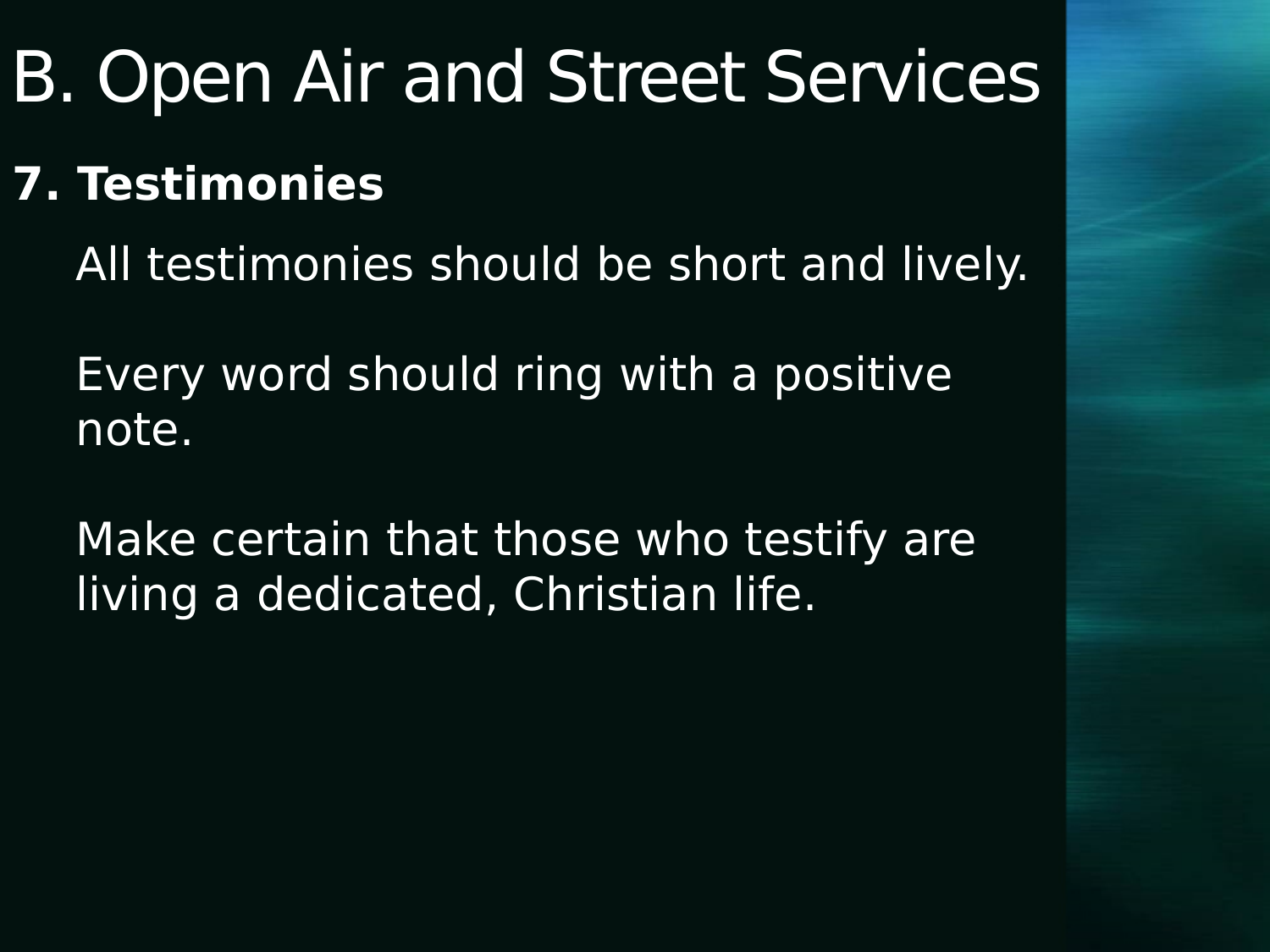

# B. Open Air and Street Services
7. Testimonies

All testimonies should be short and lively.

Every word should ring with a positive note.

Make certain that those who testify are living a dedicated, Christian life.